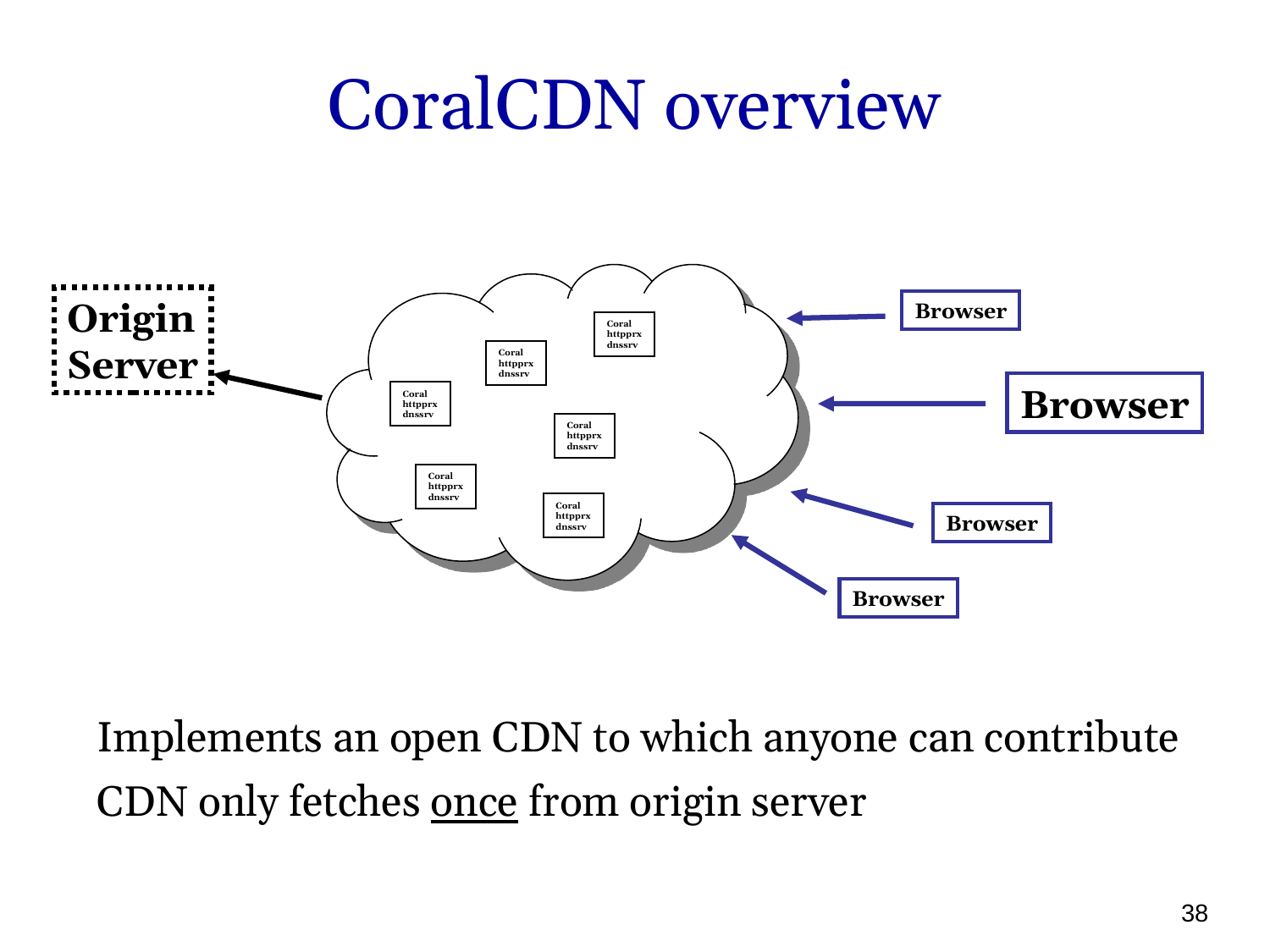

# CoralCDN overview

Origin
Server
Browser
Coral
httpprx
dnssrv

Coral
httpprx
dnssrv
Browser

Coral
httpprx
dnssrv

Coral
httpprx
dnssrv
Coral
httpprx
dnssrv

Coral
httpprx
dnssrv
Browser

Browser
Implements an open CDN to which anyone can contribute
CDN only fetches once from origin server

38